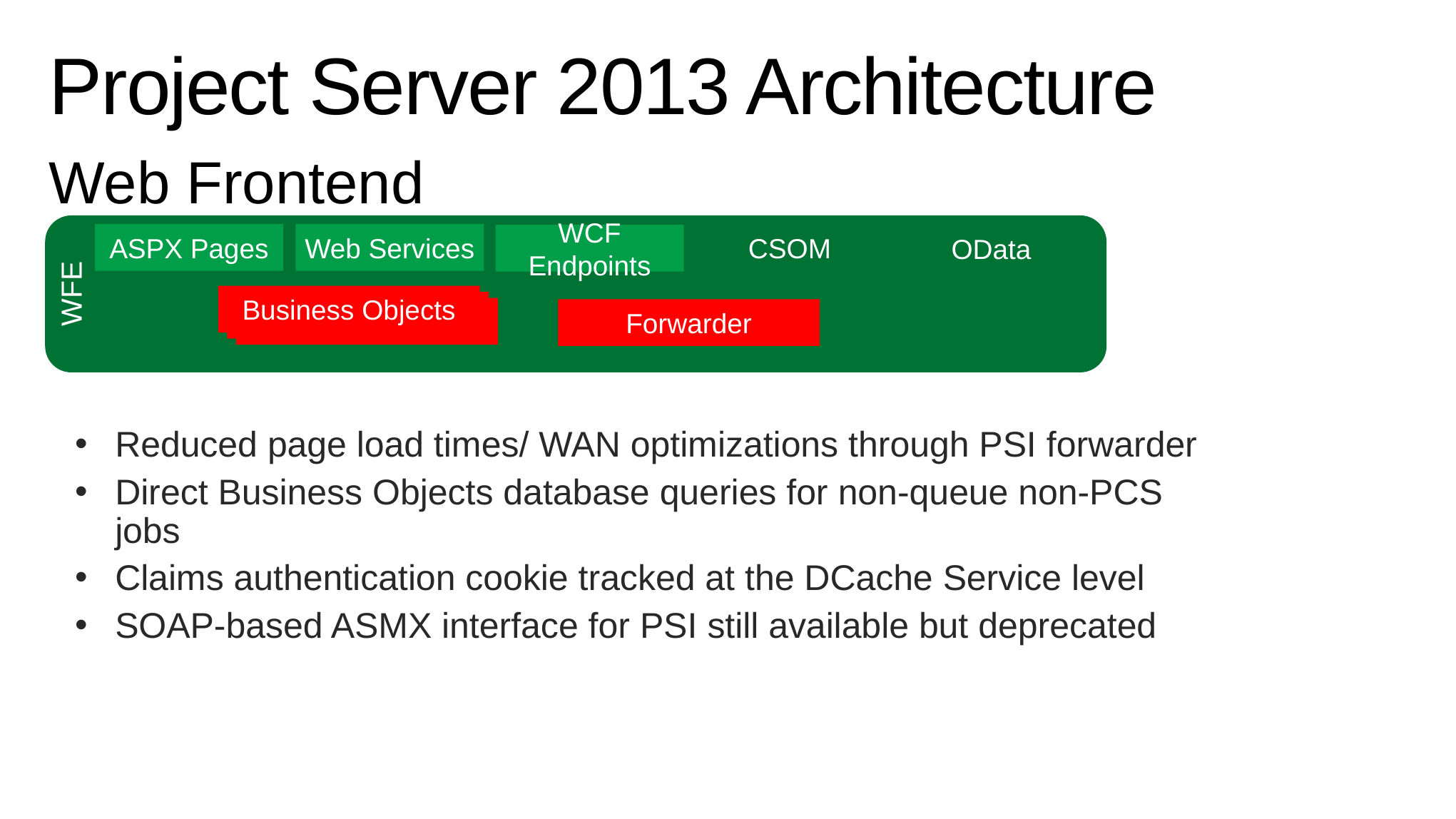

# Project Server 2013 Architecture
Web Frontend
WFE
CSOM
Web Services
ASPX Pages
WCF Endpoints
OData
Business Objects
Business Objects
Business Objects
Forwarder
Reduced page load times/ WAN optimizations through PSI forwarder
Direct Business Objects database queries for non-queue non-PCS jobs
Claims authentication cookie tracked at the DCache Service level
SOAP-based ASMX interface for PSI still available but deprecated